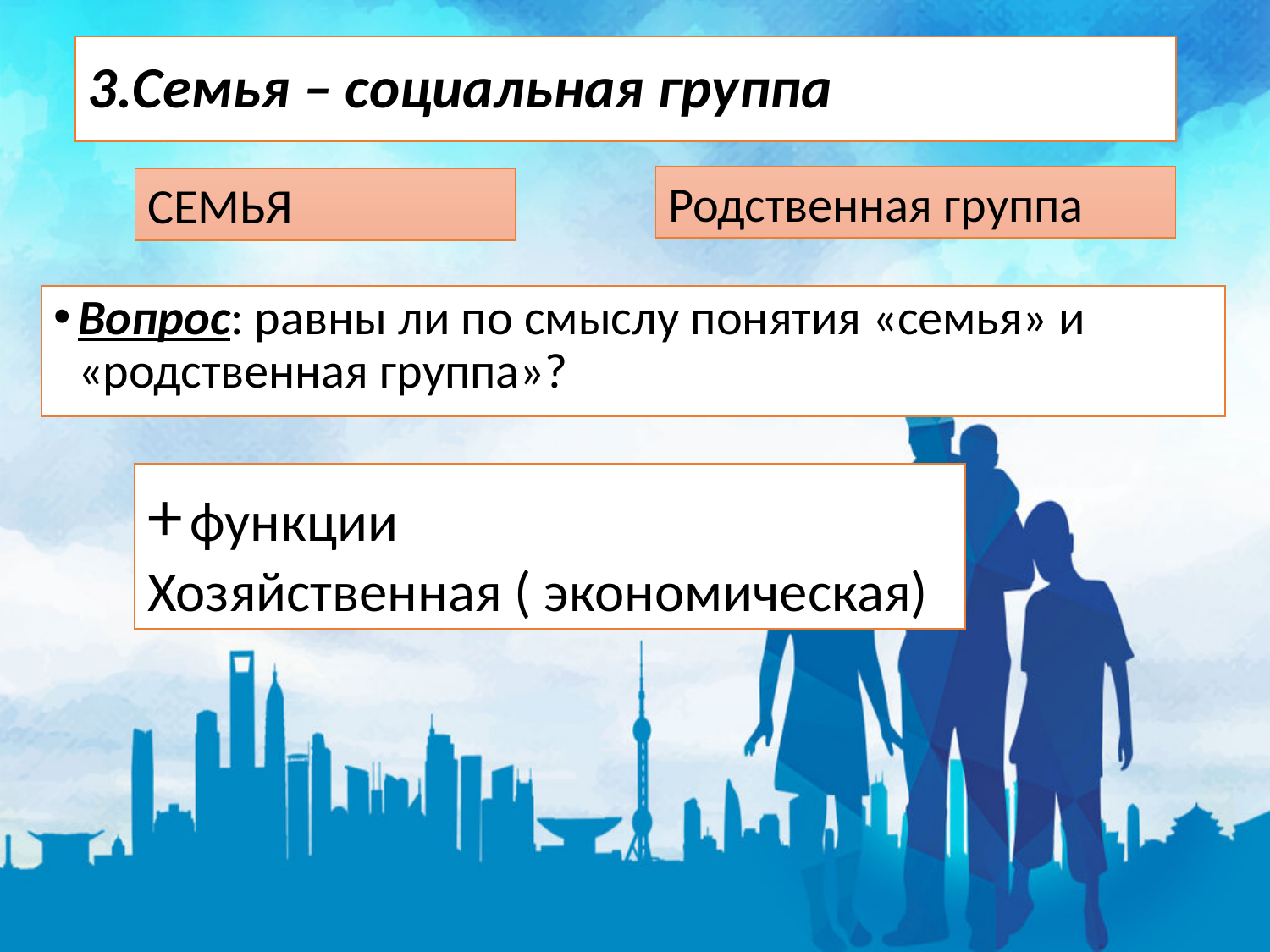

# 3.Семья – социальная группа
Родственная группа
СЕМЬЯ
Вопрос: равны ли по смыслу понятия «семья» и «родственная группа»?
+ функции
Хозяйственная ( экономическая)